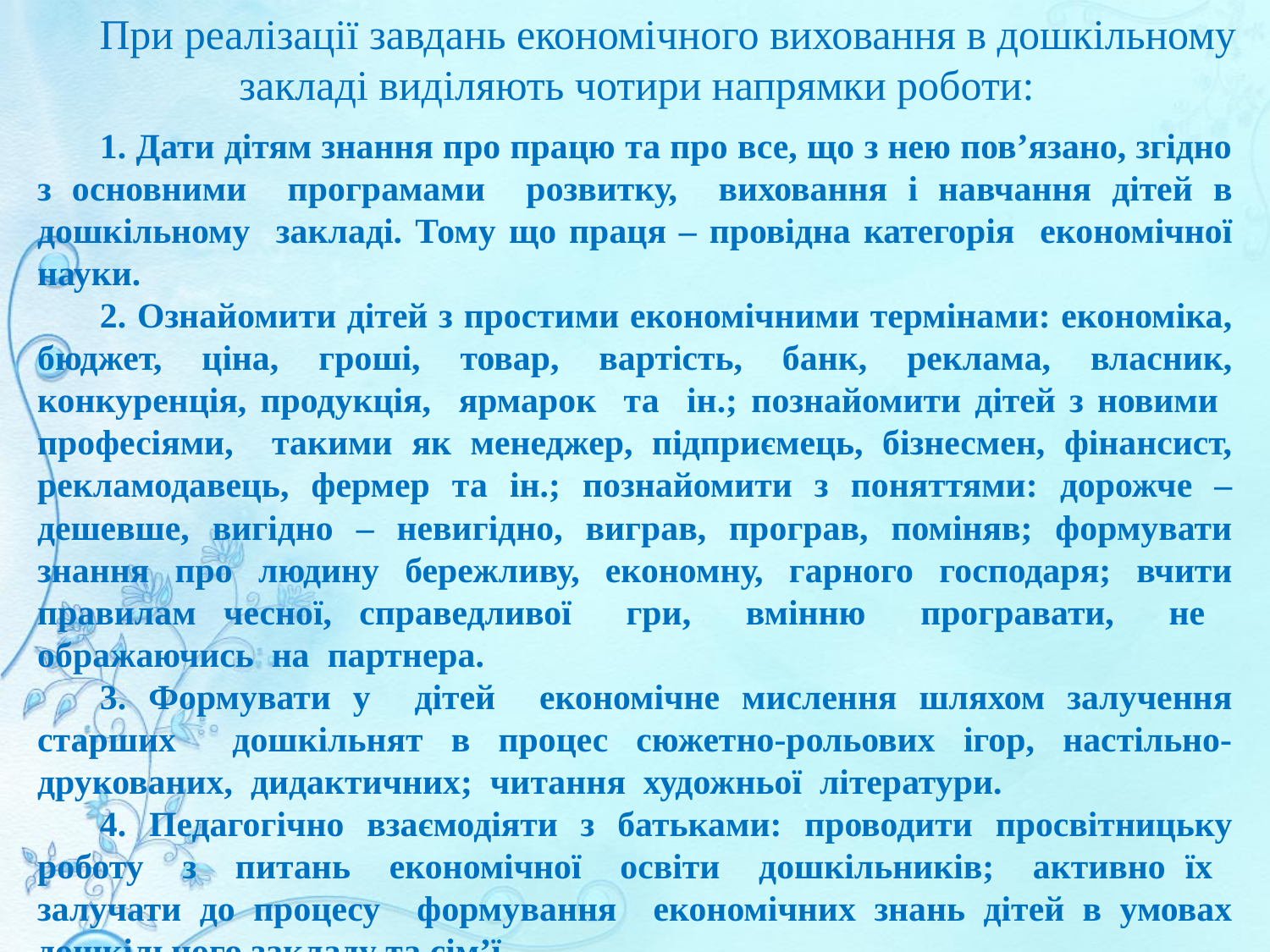

При реалізації завдань економічного виховання в дошкільному закладі виділяють чотири напрямки роботи:
1. Дати дітям знання про працю та про все, що з нею пов’язано, згідно з основними  програмами  розвитку,  виховання і навчання дітей в дошкільному  закладі. Тому що праця – провідна категорія  економічної науки.
2. Ознайомити дітей з простими економічними термінами: економіка, бюджет, ціна, гроші, товар, вартість, банк, реклама, власник, конкуренція, продукція,  ярмарок  та  ін.; познайомити дітей з новими  професіями,  такими як менеджер, підприємець, бізнесмен, фінансист, рекламодавець, фермер та ін.; познайомити з поняттями: дорожче – дешевше, вигідно – невигідно, виграв, програв, поміняв; формувати знання про людину бережливу, економну, гарного господаря; вчити правилам чесної, справедливої  гри,  вмінню  програвати,  не  ображаючись  на  партнера.
3. Формувати у  дітей  економічне мислення шляхом залучення старших  дошкільнят в процес сюжетно-рольових ігор, настільно-друкованих,  дидактичних;  читання  художньої  літератури.
4. Педагогічно взаємодіяти з батьками: проводити просвітницьку роботу  з  питань  економічної  освіти  дошкільників;  активно їх  залучати до процесу  формування  економічних знань дітей в умовах дошкільного закладу та сім’ї.